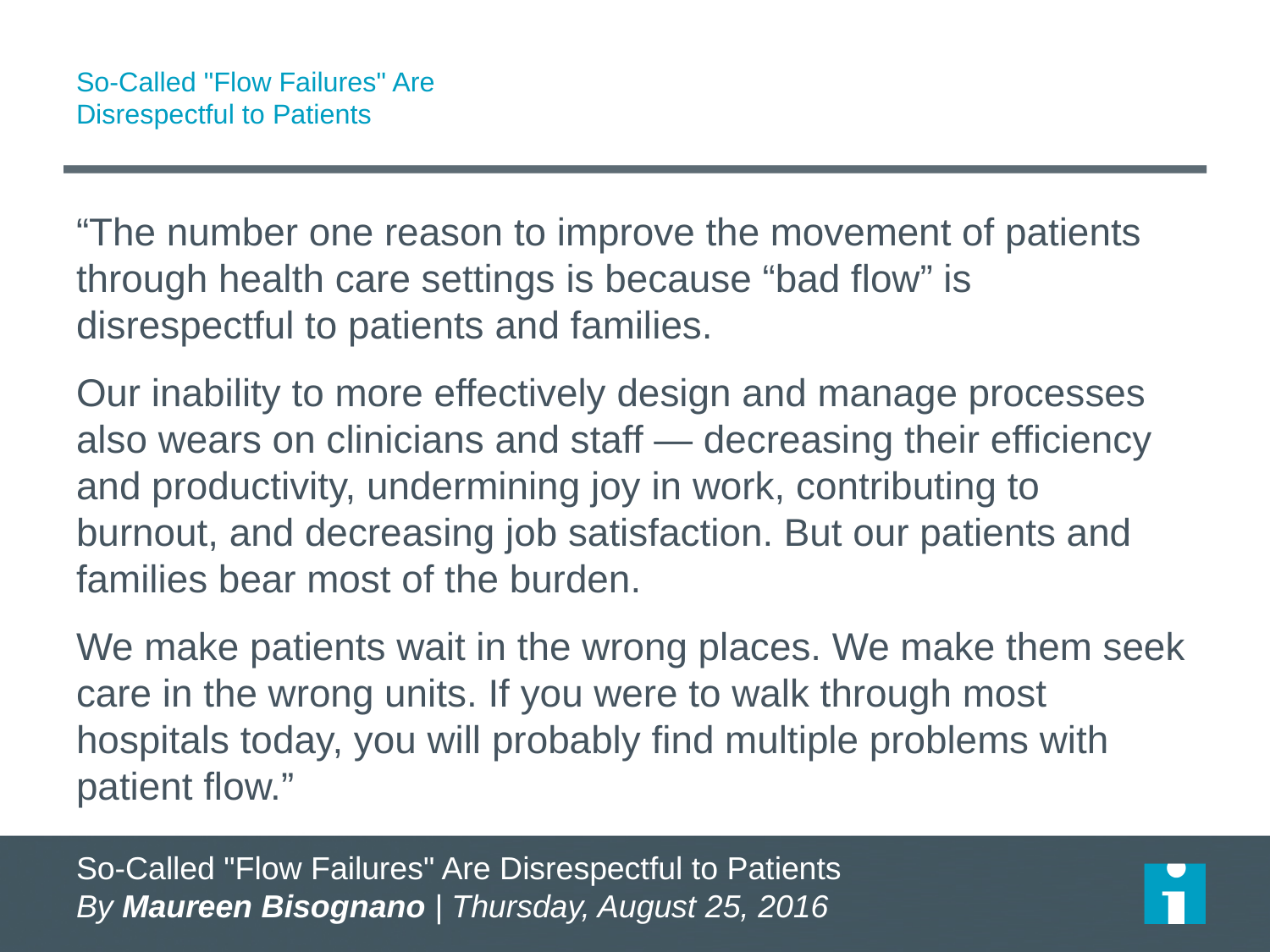

# So-Called "Flow Failures" Are Disrespectful to Patients
“The number one reason to improve the movement of patients through health care settings is because “bad flow” is disrespectful to patients and families.
Our inability to more effectively design and manage processes also wears on clinicians and staff — decreasing their efficiency and productivity, undermining joy in work, contributing to burnout, and decreasing job satisfaction. But our patients and families bear most of the burden.
We make patients wait in the wrong places. We make them seek care in the wrong units. If you were to walk through most hospitals today, you will probably find multiple problems with patient flow.”

So-Called "Flow Failures" Are Disrespectful to Patients
By Maureen Bisognano | Thursday, August 25, 2016